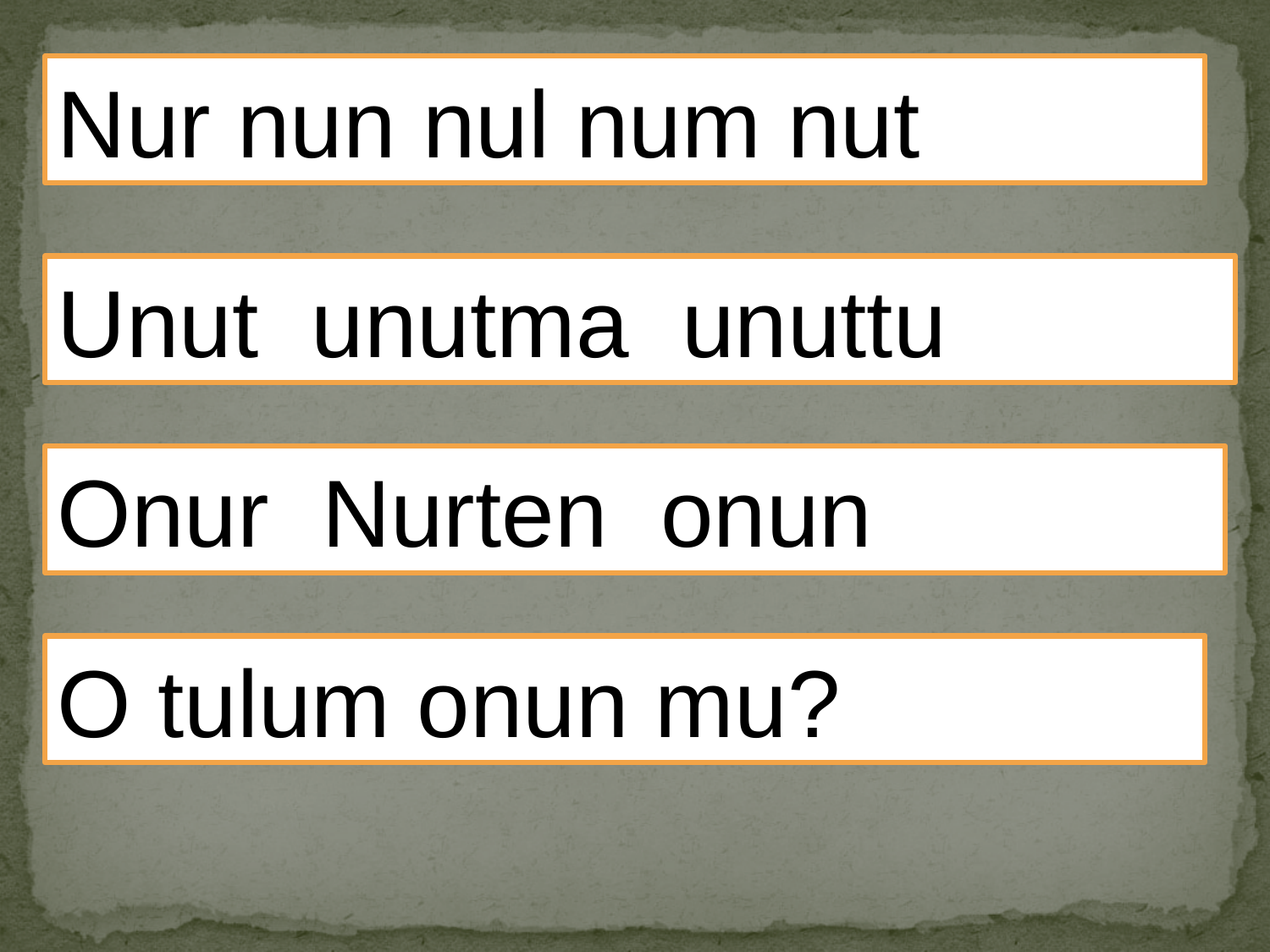

Nur nun nul num nut
Unut  unutma  unuttu
Onur  Nurten  onun
O tulum onun mu?